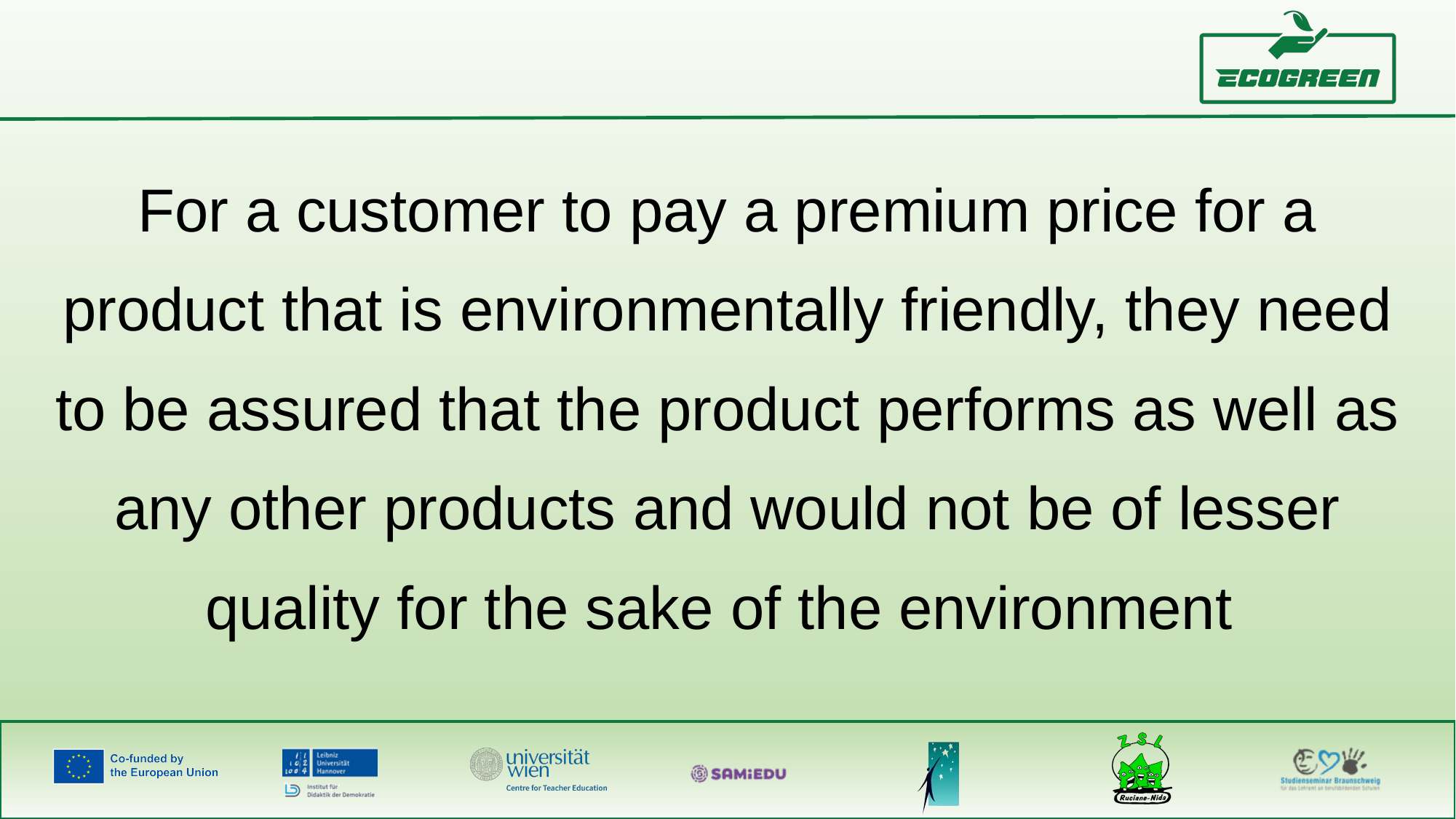

For a customer to pay a premium price for a product that is environmentally friendly, they need to be assured that the product performs as well as any other products and would not be of lesser quality for the sake of the environment